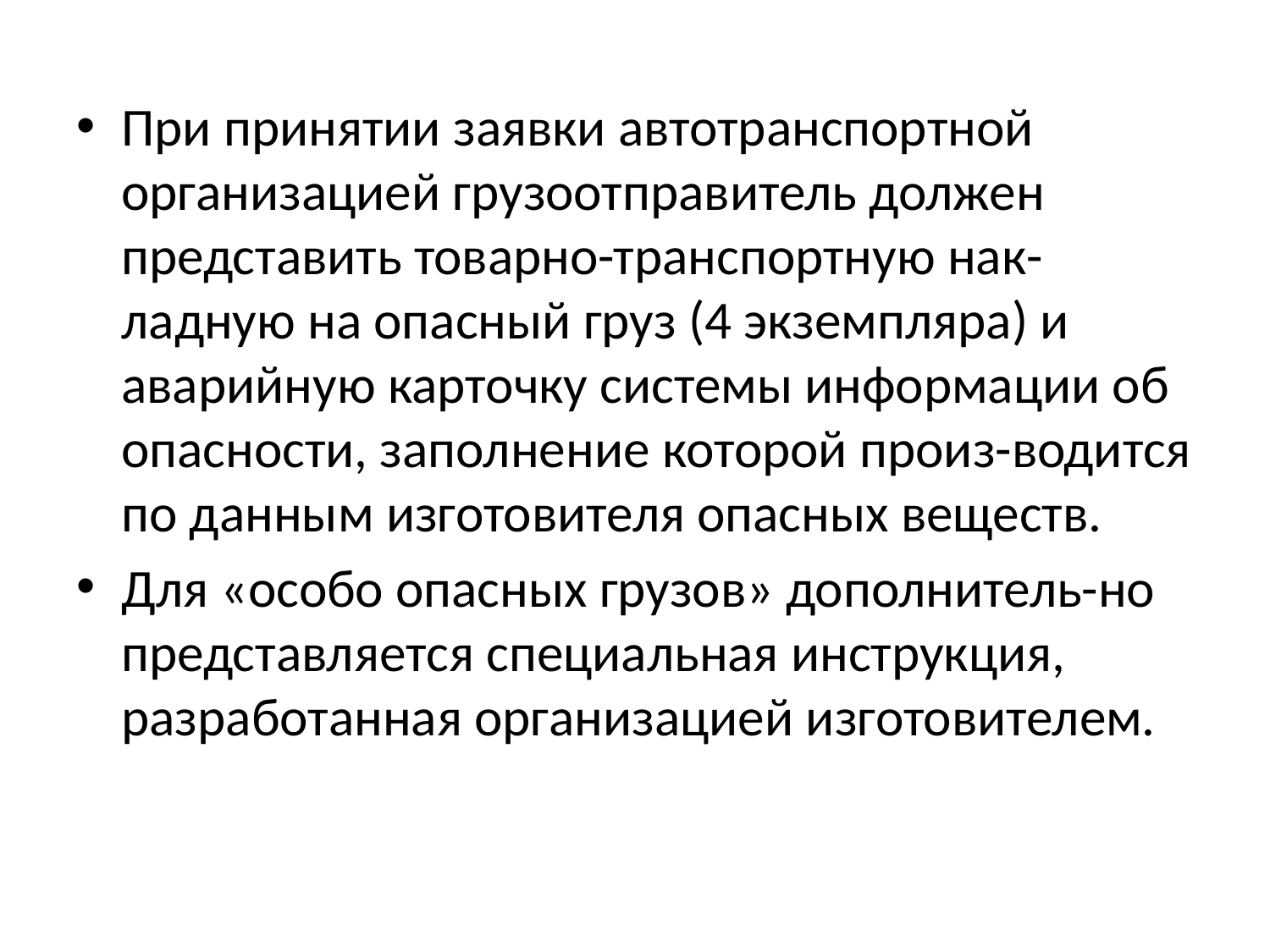

При принятии заявки автотранспортной организацией грузоотправитель должен представить товарно-транспортную нак-ладную на опасный груз (4 экземпляра) и аварийную карточку системы информации об опасности, заполнение которой произ-водится по данным изготовителя опасных веществ.
Для «особо опасных грузов» дополнитель-но представляется специальная инструкция, разработанная организацией изготовителем.